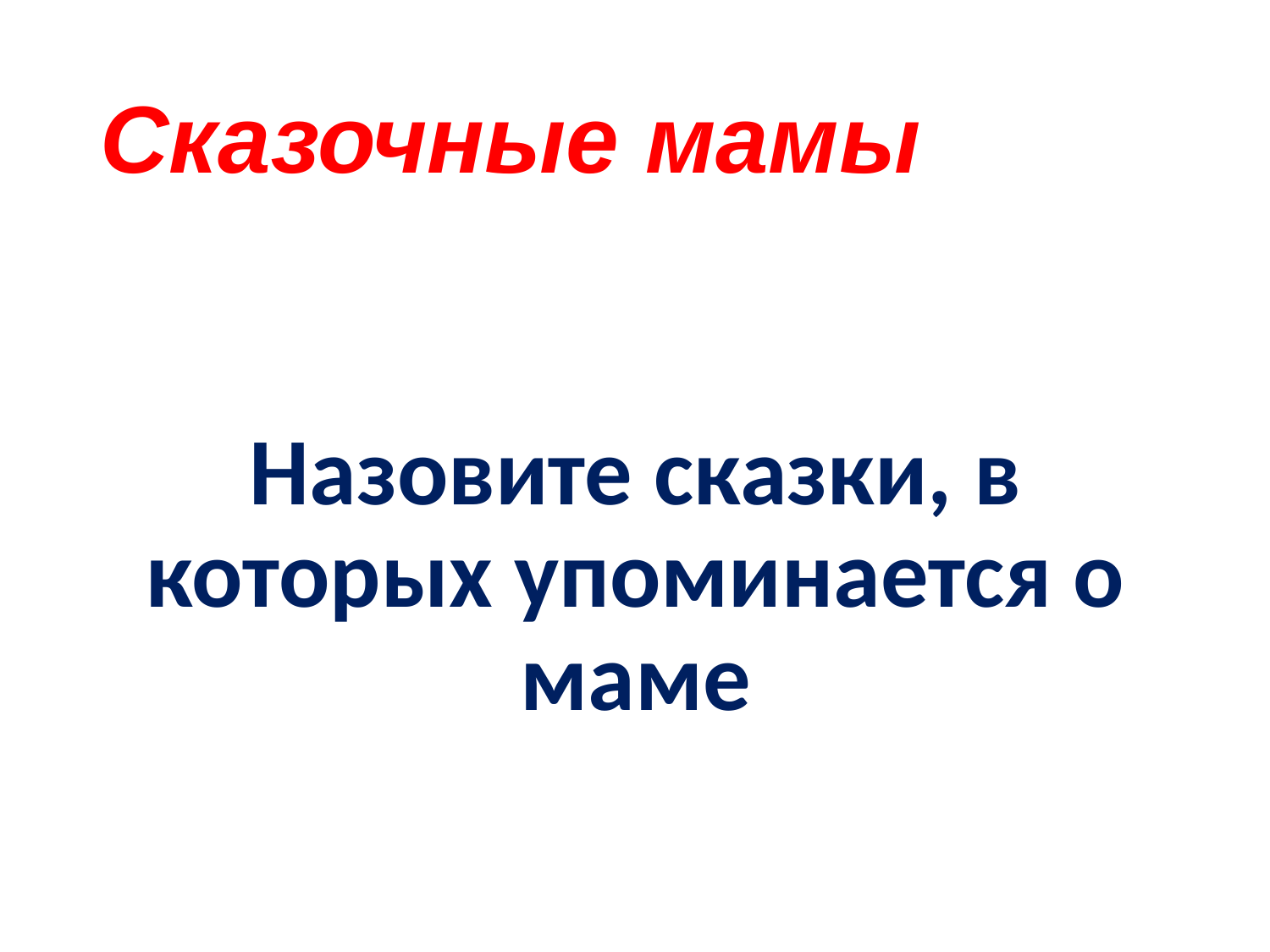

# Сказочные мамы
Назовите сказки, в которых упоминается о маме